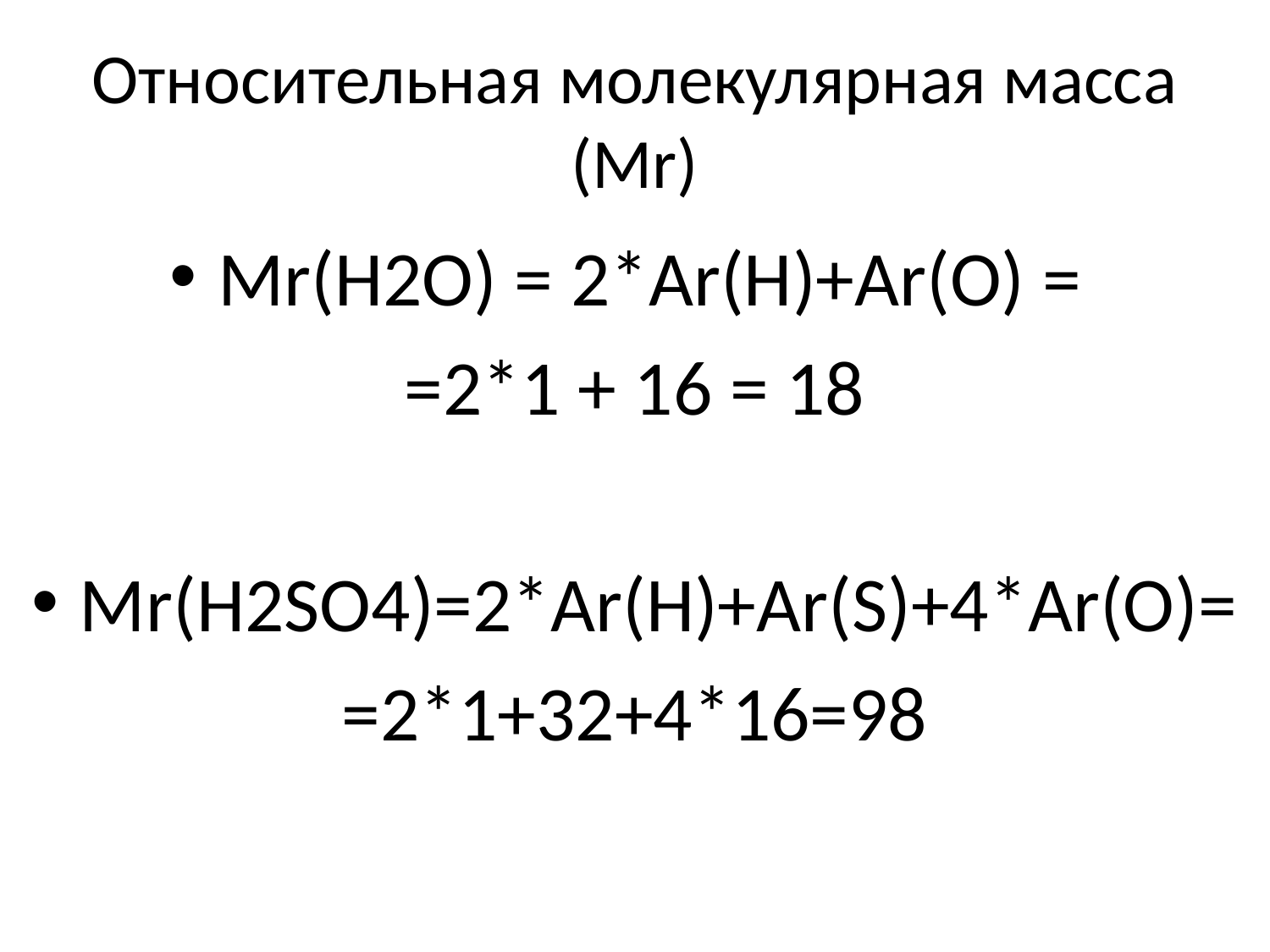

# Относительная молекулярная масса (Mr)
Mr(H2O) = 2*Ar(H)+Ar(O) =
=2*1 + 16 = 18

Mr(H2SO4)=2*Ar(H)+Ar(S)+4*Ar(O)=
=2*1+32+4*16=98